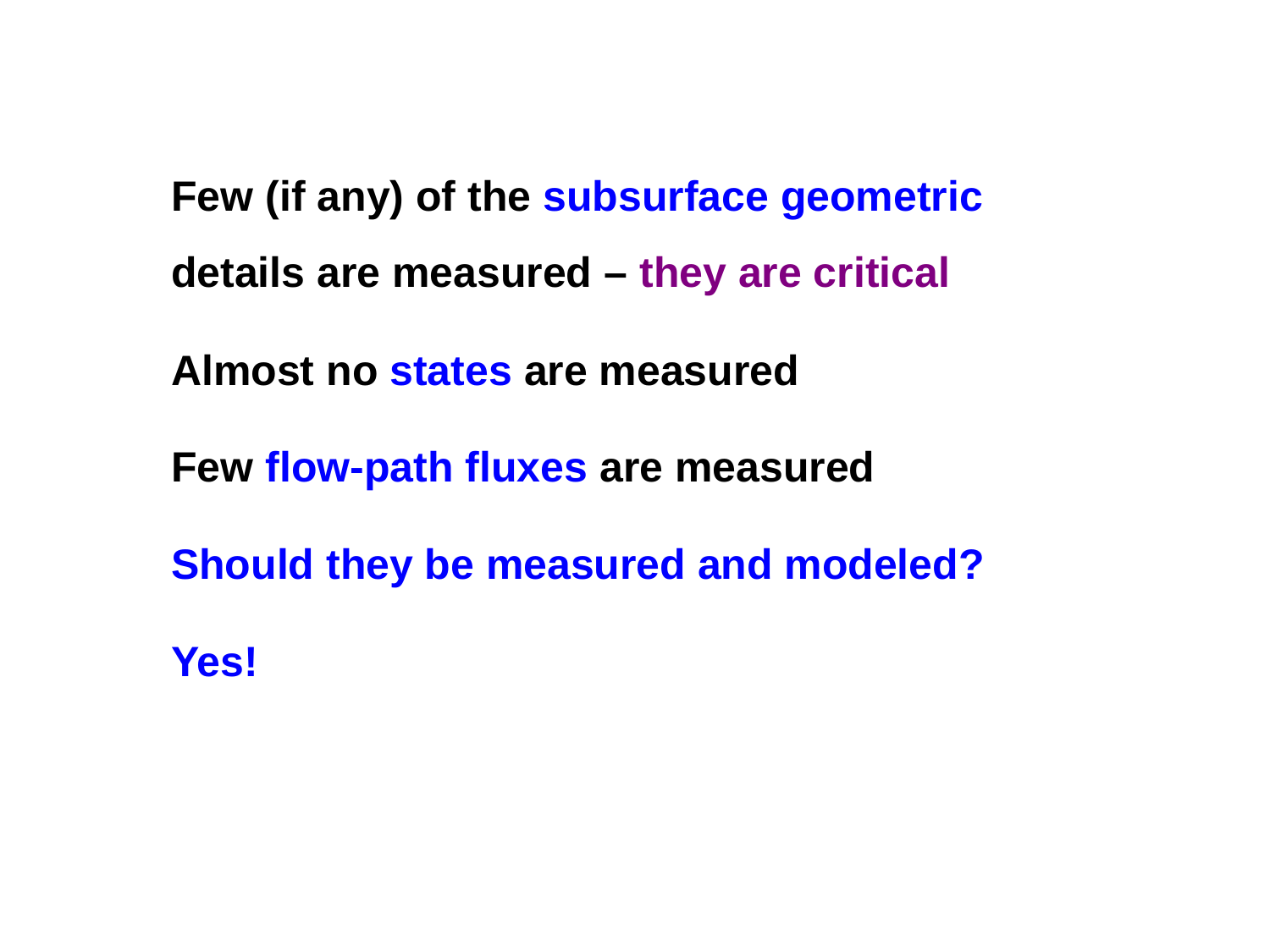

Few (if any) of the subsurface geometric   	details are measured – they are critical
Almost no states are measured
Few flow-path fluxes are measured
Should they be measured and modeled?
Yes!